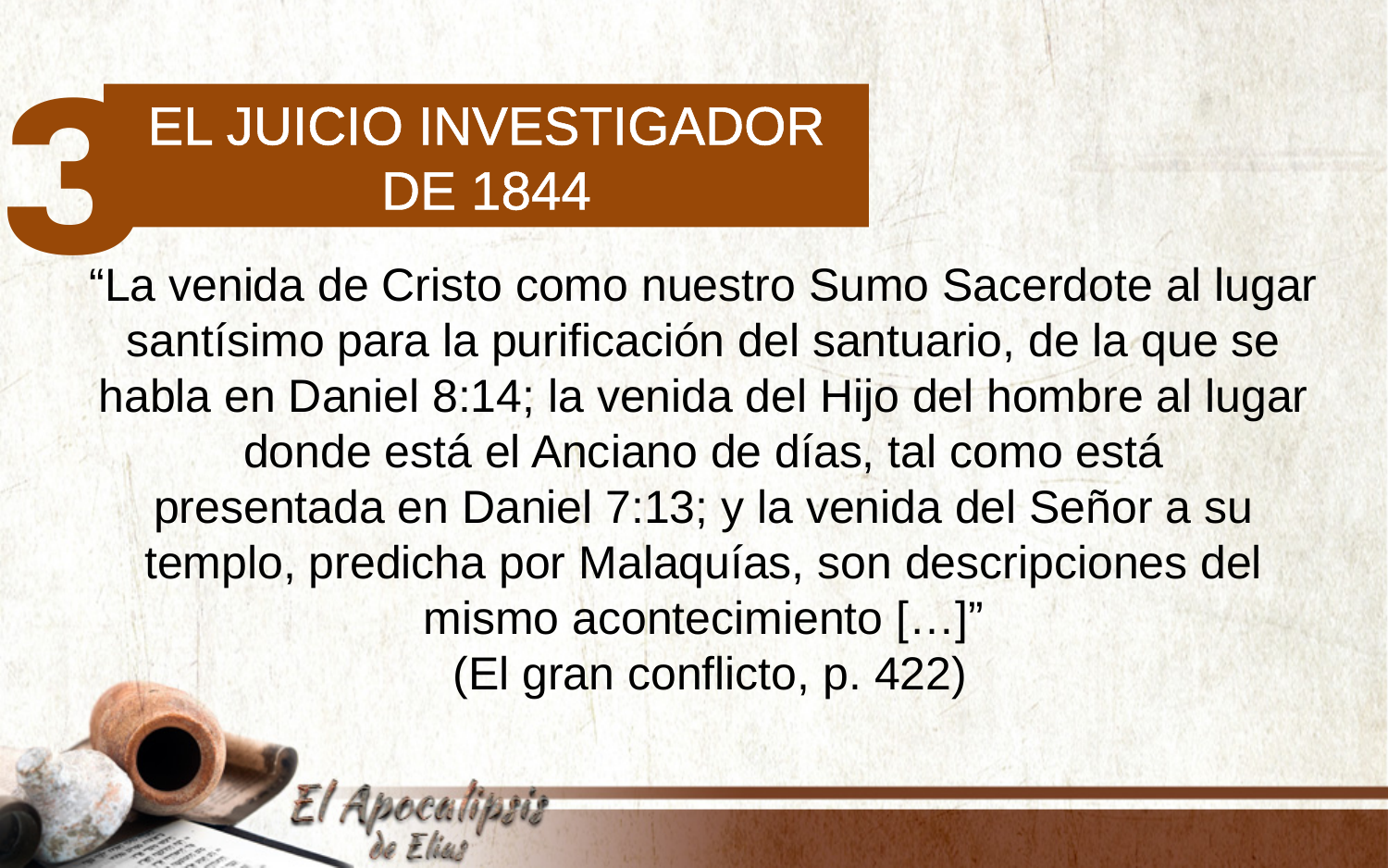

3
El juicio investigador de 1844
“La venida de Cristo como nuestro Sumo Sacerdote al lugar santísimo para la purificación del santuario, de la que se habla en Daniel 8:14; la venida del Hijo del hombre al lugar donde está el Anciano de días, tal como está
presentada en Daniel 7:13; y la venida del Señor a su templo, predicha por Malaquías, son descripciones del mismo acontecimiento […]”
 (El gran conflicto, p. 422)